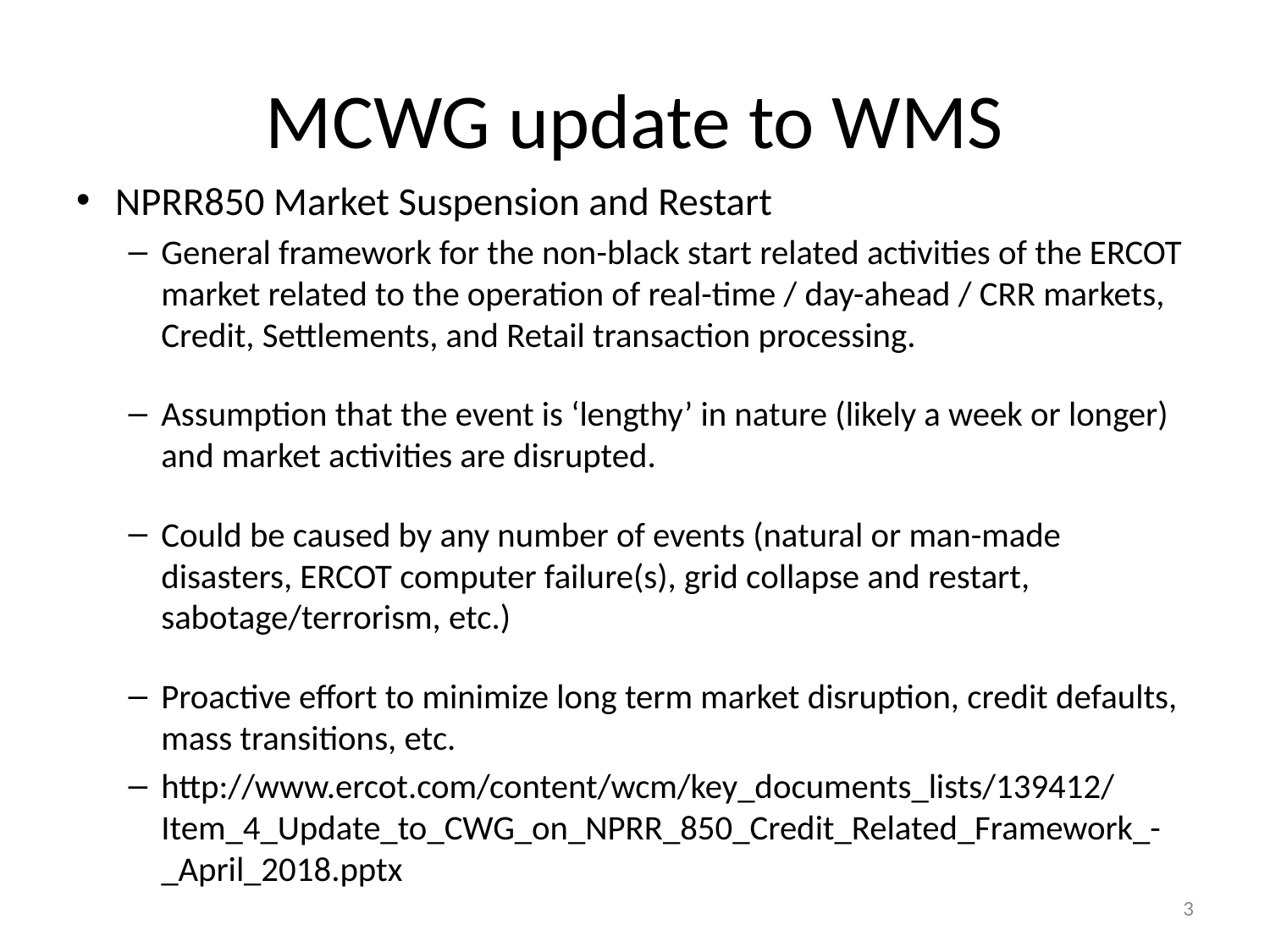

# MCWG update to WMS
NPRR850 Market Suspension and Restart
General framework for the non-black start related activities of the ERCOT market related to the operation of real-time / day-ahead / CRR markets, Credit, Settlements, and Retail transaction processing.

Assumption that the event is ‘lengthy’ in nature (likely a week or longer) and market activities are disrupted.

Could be caused by any number of events (natural or man-made disasters, ERCOT computer failure(s), grid collapse and restart, sabotage/terrorism, etc.)

Proactive effort to minimize long term market disruption, credit defaults, mass transitions, etc.
http://www.ercot.com/content/wcm/key_documents_lists/139412/Item_4_Update_to_CWG_on_NPRR_850_Credit_Related_Framework_-_April_2018.pptx
3